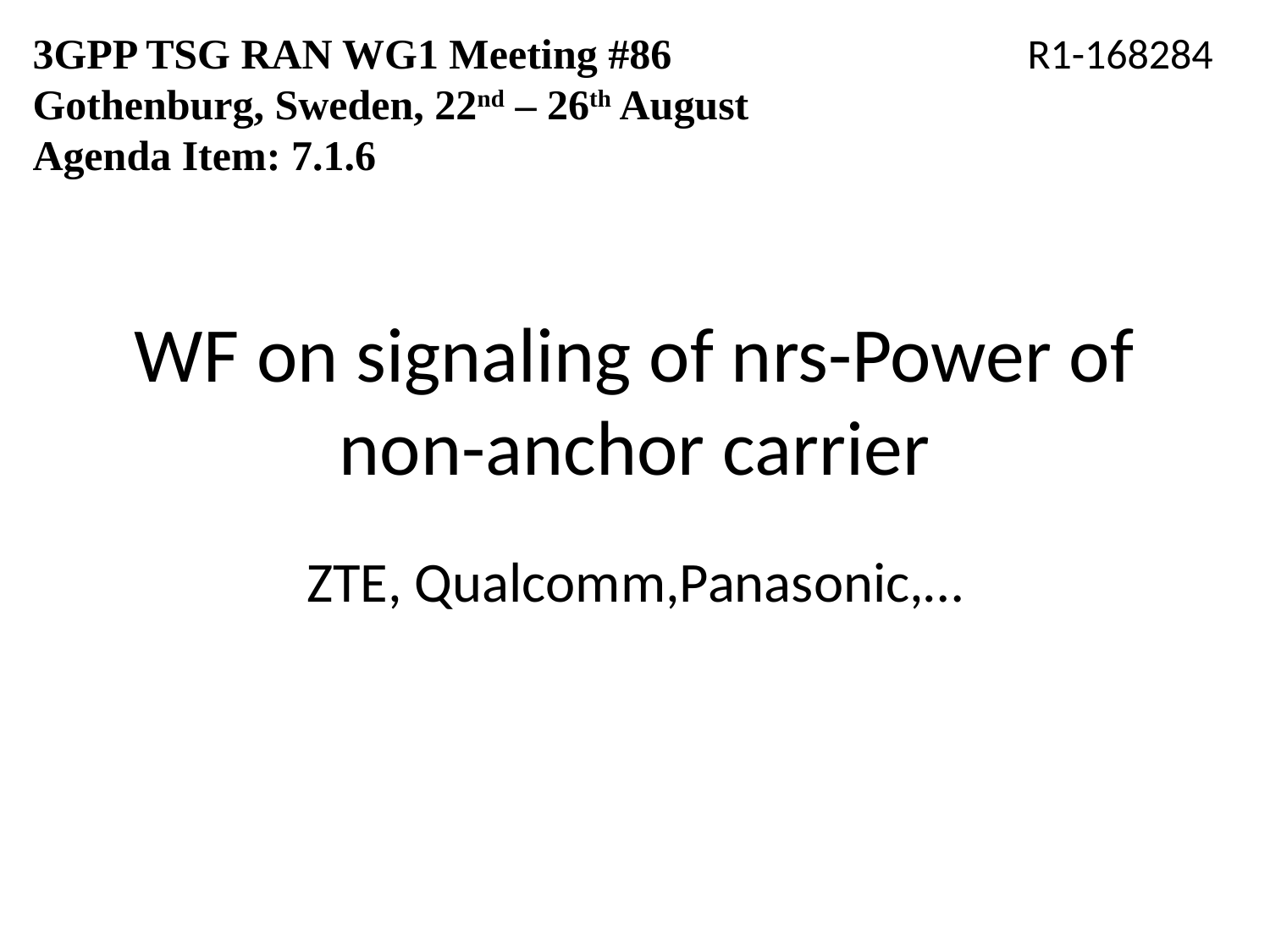

3GPP TSG RAN WG1 Meeting #86		          R1-168284
Gothenburg, Sweden, 22nd – 26th August
Agenda Item: 7.1.6

# WF on signaling of nrs-Power of non-anchor carrier
ZTE, Qualcomm,Panasonic,…